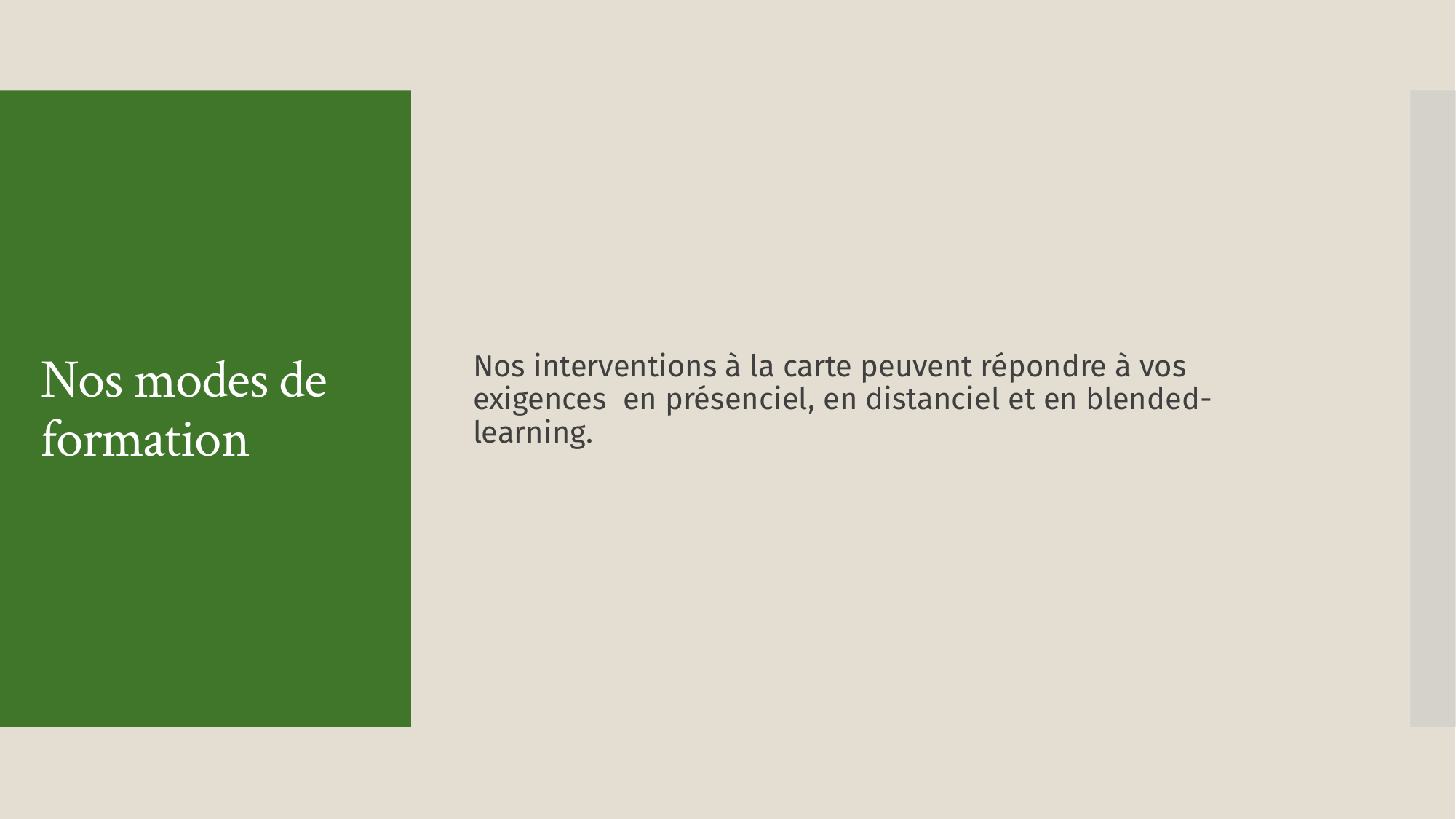

Nos interventions à la carte peuvent répondre à vos exigences  en présenciel, en distanciel et en blended-learning.

# Nos modes de formation